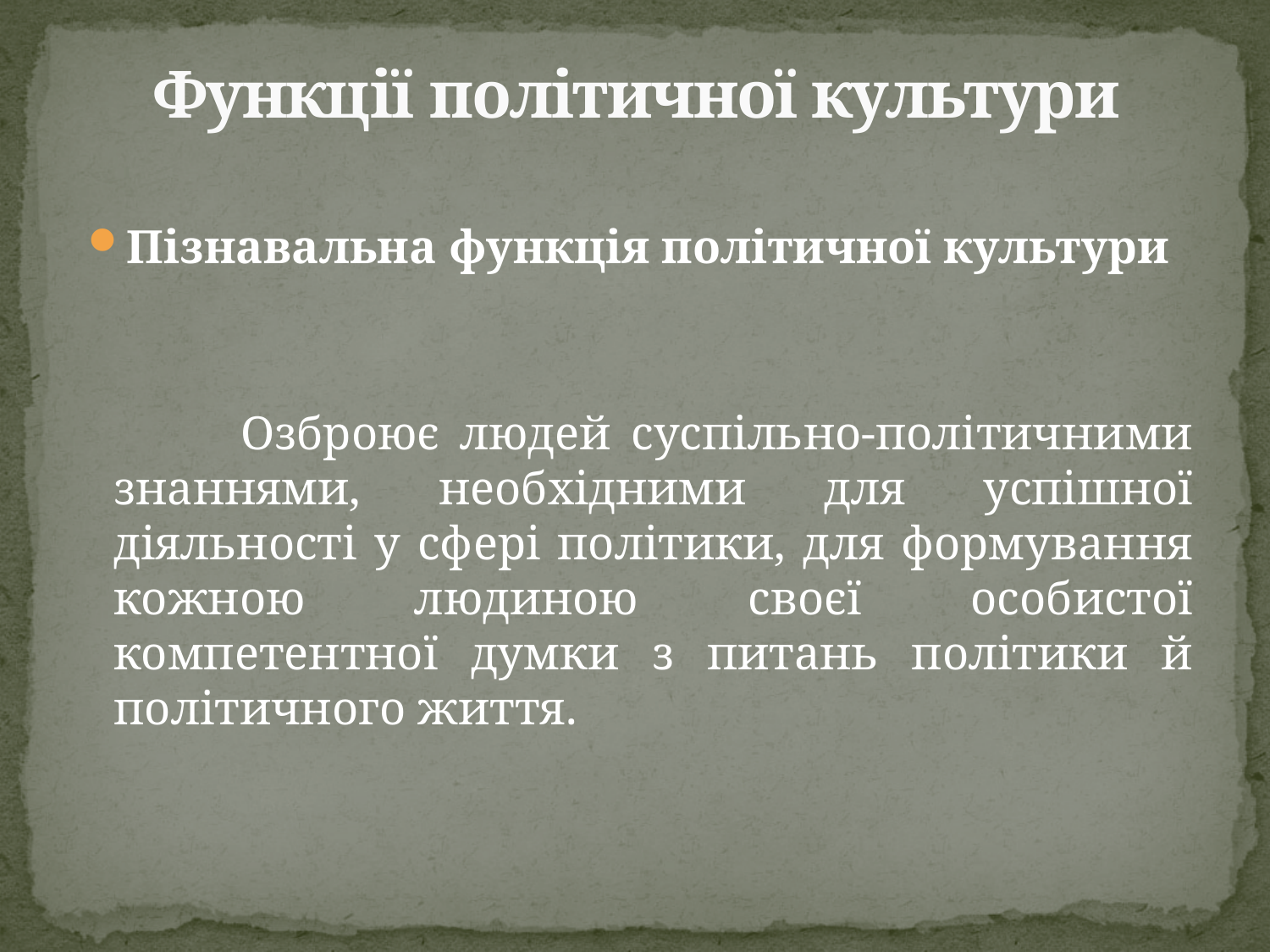

# Функції політичної культури
Пізнавальна функція політичної культури

		Озброює людей суспільно-політичними знаннями, необхідними для успішної діяльності у сфері політики, для формування кожною людиною своєї особистої компетентної думки з питань політики й політичного життя.